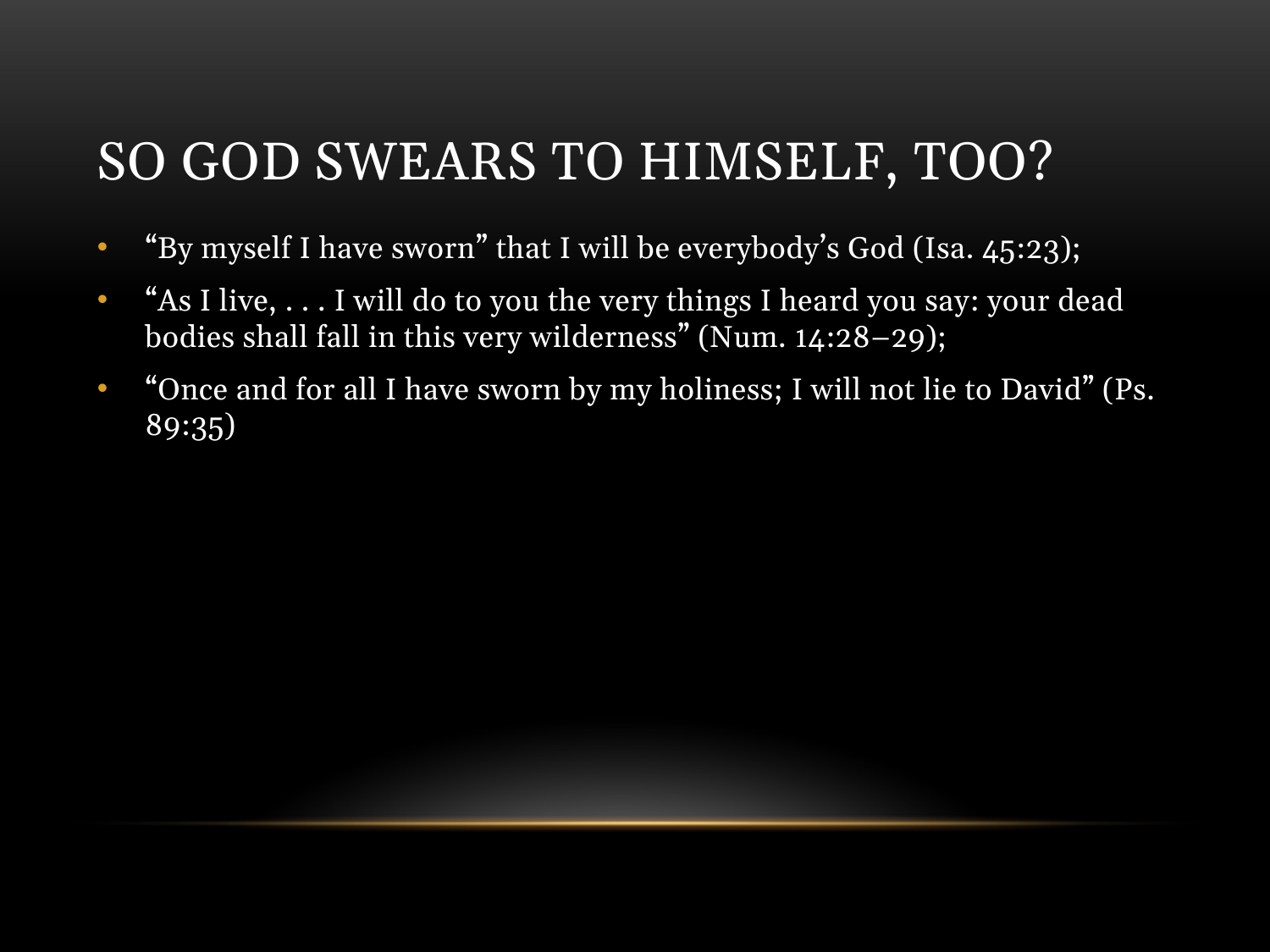

# So god swears to himself, too?
“By myself I have sworn” that I will be everybody’s God (Isa. 45:23);
“As I live, . . . I will do to you the very things I heard you say: your dead bodies shall fall in this very wilderness” (Num. 14:28–29);
“Once and for all I have sworn by my holiness; I will not lie to David” (Ps. 89:35)